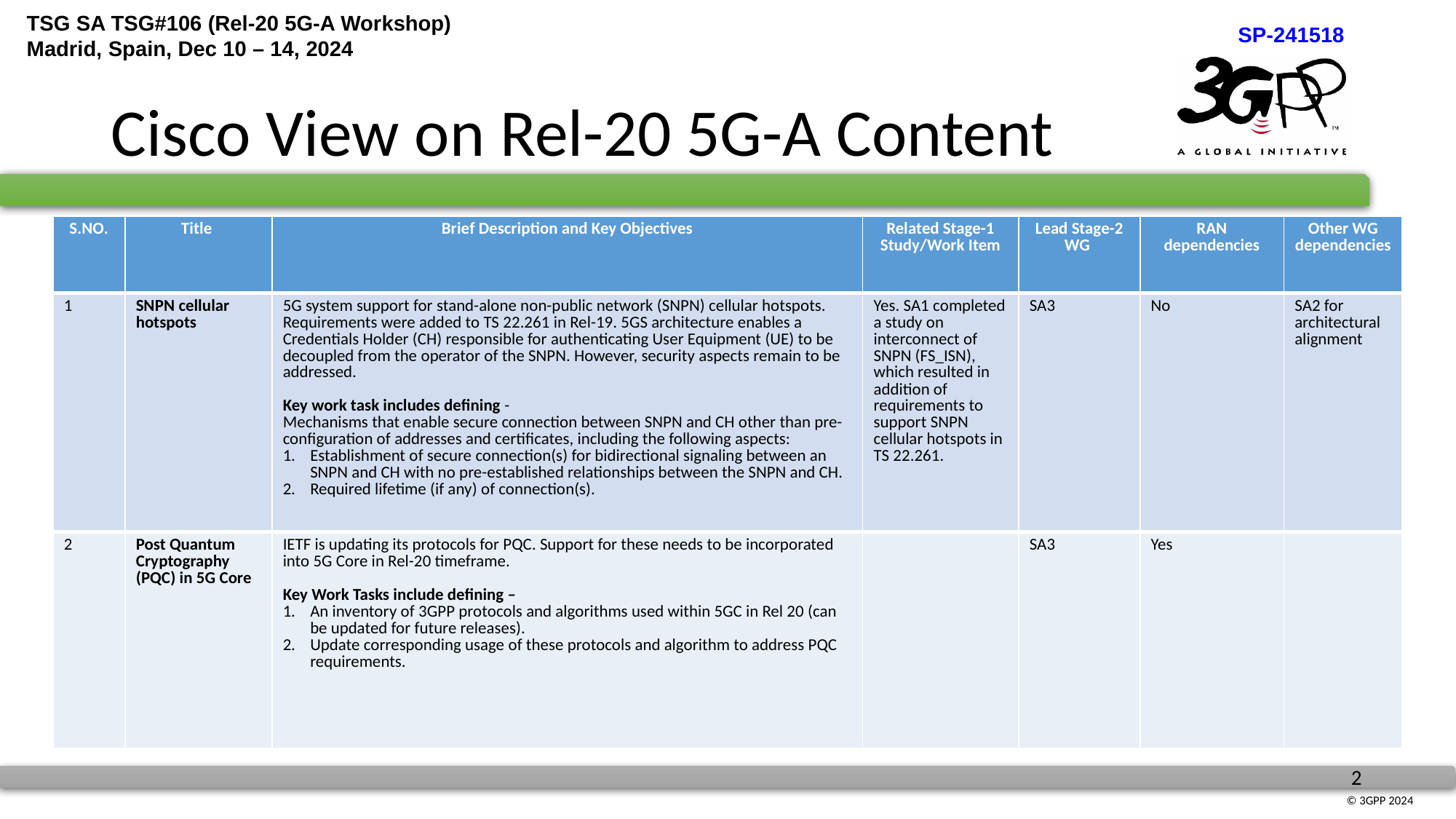

# Cisco View on Rel-20 5G-A Content
| S.NO. | Title | Brief Description and Key Objectives | Related Stage-1 Study/Work Item | Lead Stage-2 WG | RAN dependencies | Other WG dependencies |
| --- | --- | --- | --- | --- | --- | --- |
| 1 | SNPN cellular hotspots | 5G system support for stand-alone non-public network (SNPN) cellular hotspots. Requirements were added to TS 22.261 in Rel-19. 5GS architecture enables a Credentials Holder (CH) responsible for authenticating User Equipment (UE) to be decoupled from the operator of the SNPN. However, security aspects remain to be addressed. Key work task includes defining - Mechanisms that enable secure connection between SNPN and CH other than pre-configuration of addresses and certificates, including the following aspects: Establishment of secure connection(s) for bidirectional signaling between an SNPN and CH with no pre-established relationships between the SNPN and CH. Required lifetime (if any) of connection(s). | Yes. SA1 completed a study on interconnect of SNPN (FS\_ISN), which resulted in addition of requirements to support SNPN cellular hotspots in TS 22.261. | SA3 | No | SA2 for architectural alignment |
| 2 | Post Quantum Cryptography (PQC) in 5G Core | IETF is updating its protocols for PQC. Support for these needs to be incorporated into 5G Core in Rel-20 timeframe. Key Work Tasks include defining – An inventory of 3GPP protocols and algorithms used within 5GC in Rel 20 (can be updated for future releases). Update corresponding usage of these protocols and algorithm to address PQC requirements. |  | SA3 | Yes |  |